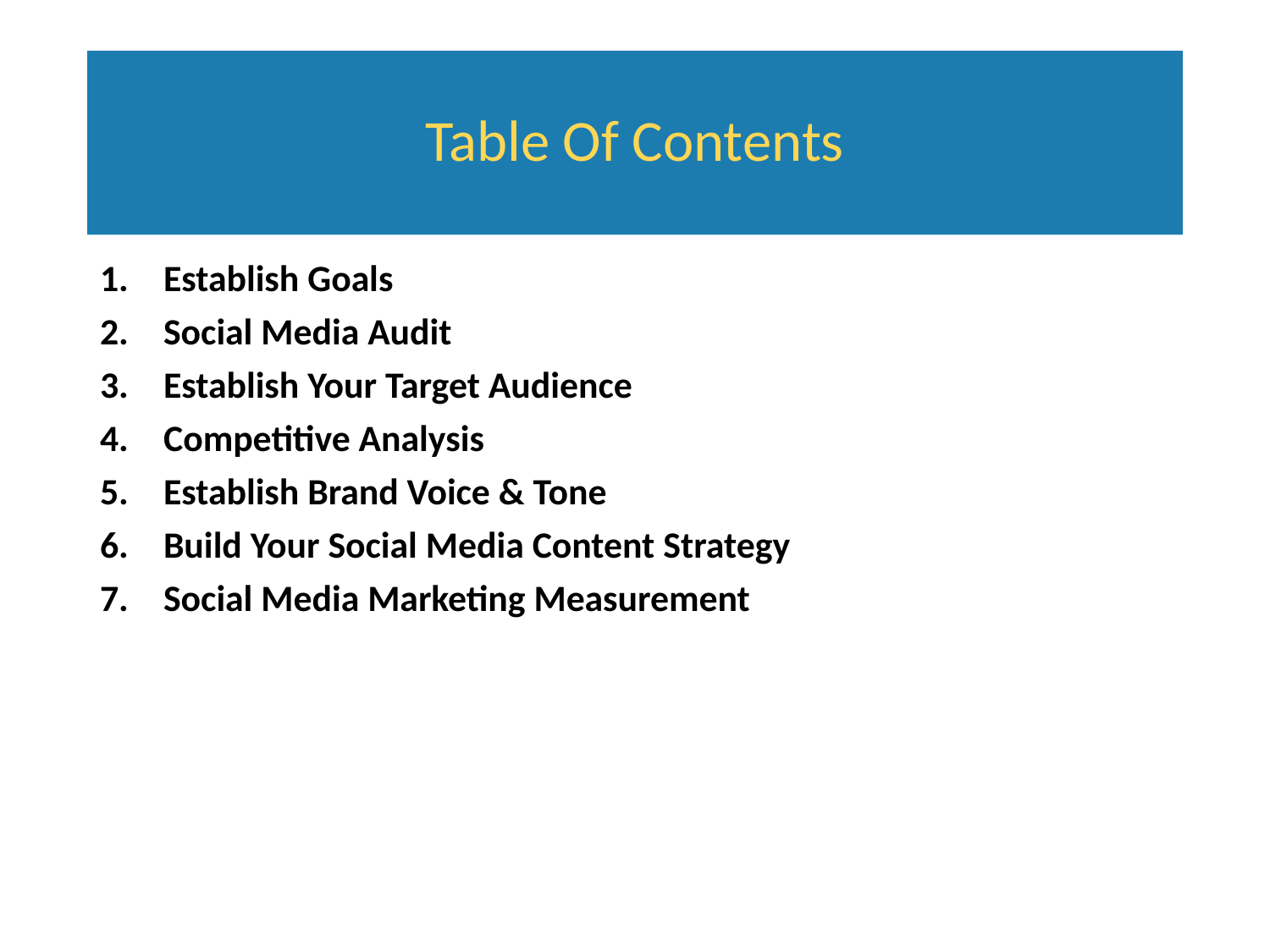

# Table Of Contents
Establish Goals
Social Media Audit
Establish Your Target Audience
Competitive Analysis
Establish Brand Voice & Tone
Build Your Social Media Content Strategy
Social Media Marketing Measurement